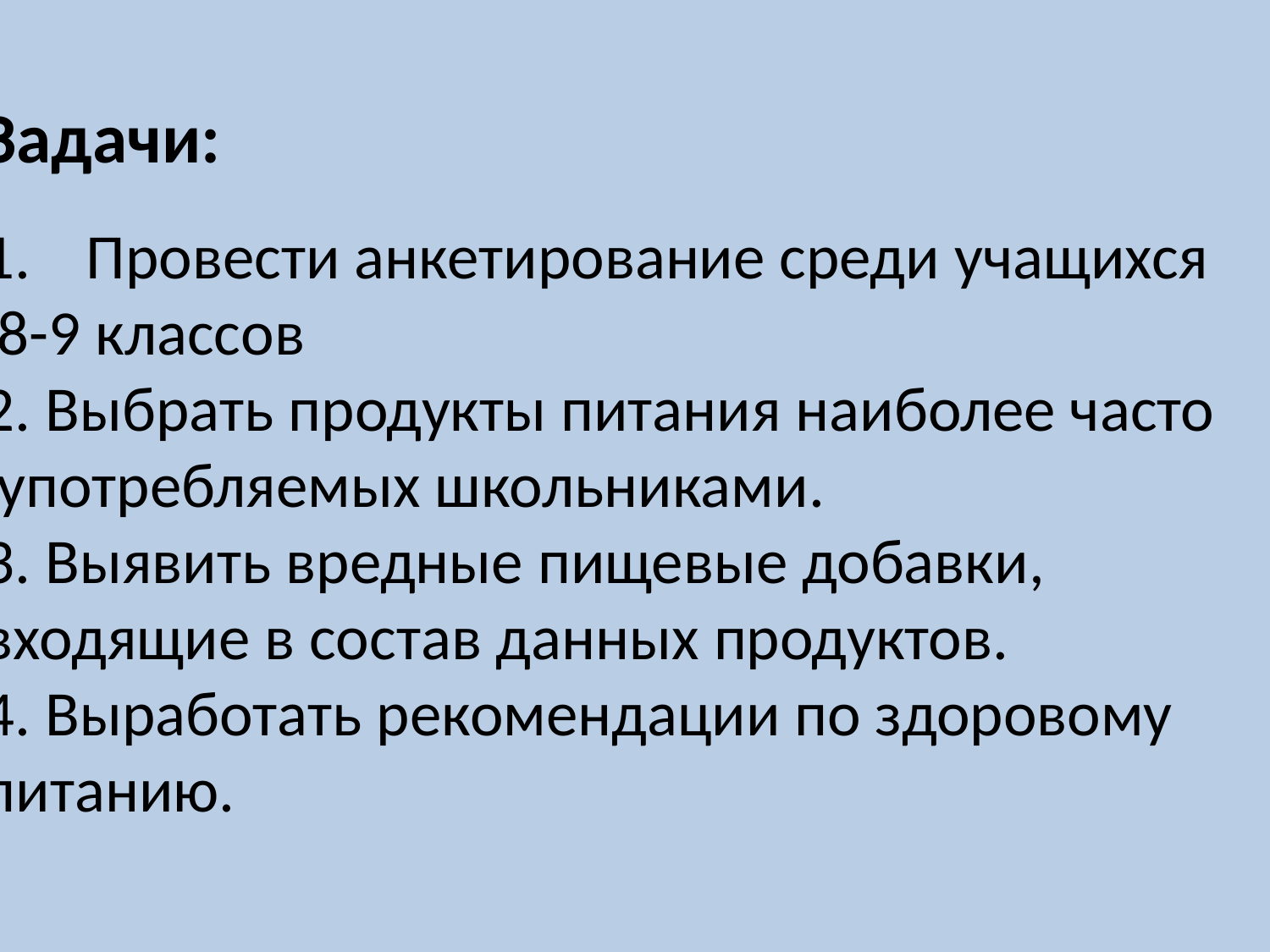

Задачи:

Провести анкетирование среди учащихся
 8-9 классов
2. Выбрать продукты питания наиболее часто
 употребляемых школьниками.
3. Выявить вредные пищевые добавки,
входящие в состав данных продуктов.
4. Выработать рекомендации по здоровому
питанию.